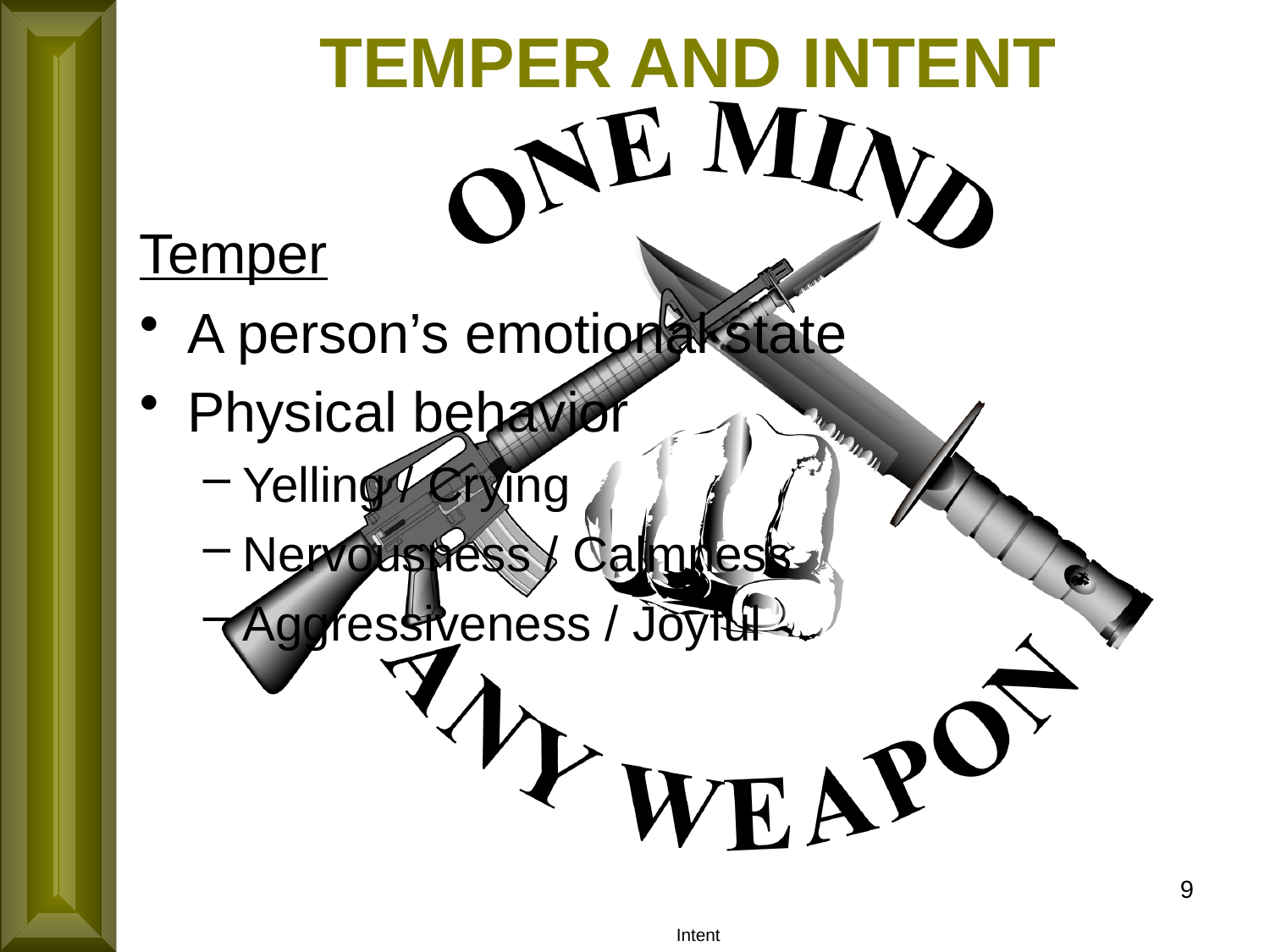

TEMPER AND INTENT
Temper
A person’s emotional state
Physical behavior
Yelling / Crying
Nervousness / Calmness
Aggressiveness / Joyful
9
Intent